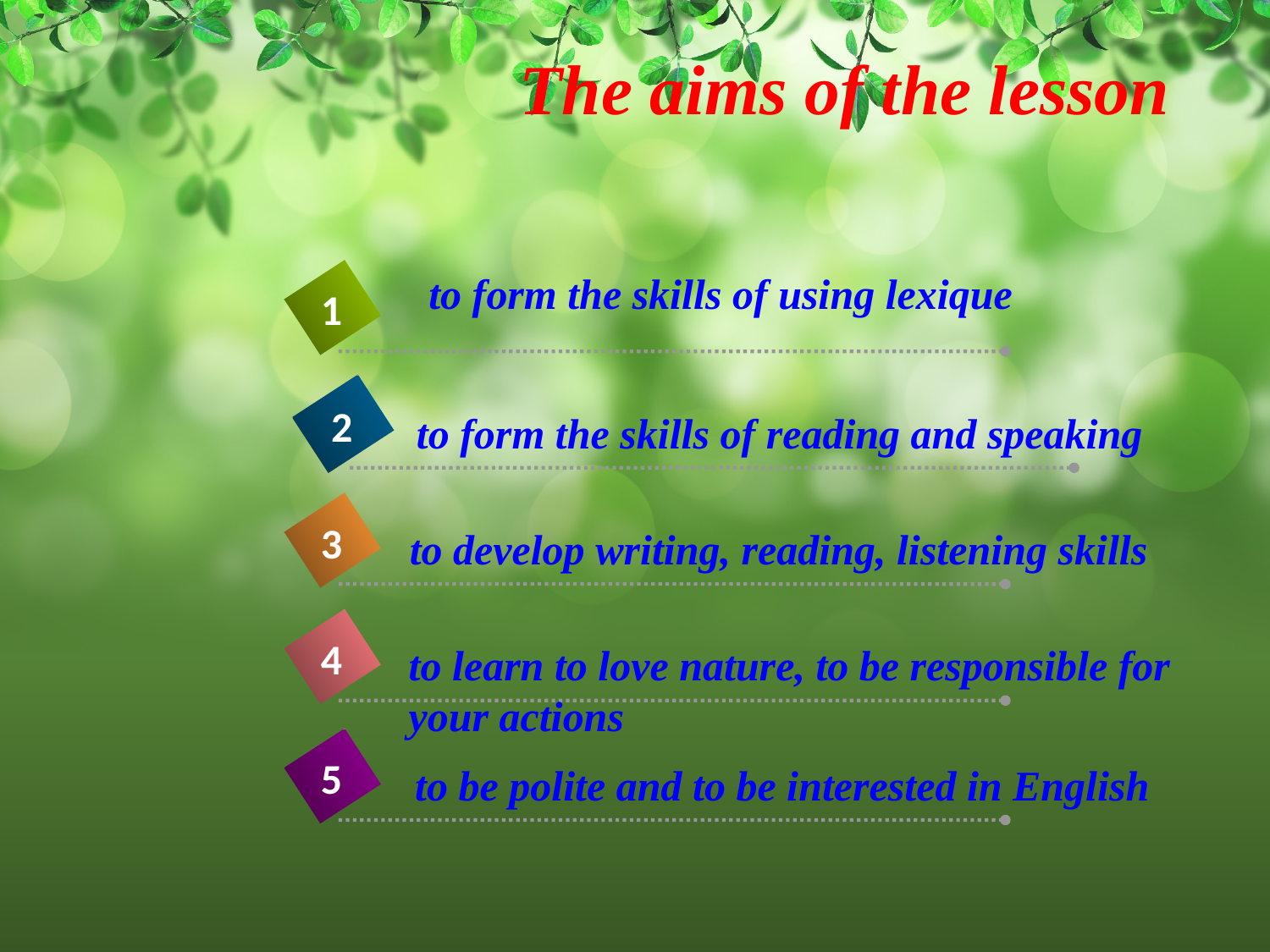

# The aims of the lesson
to form the skills of using lexique

2
to form the skills of reading and speaking

1

3
to develop writing, reading, listening skills

4
to learn to love nature, to be responsible for your actions

5
to be polite and to be interested in English